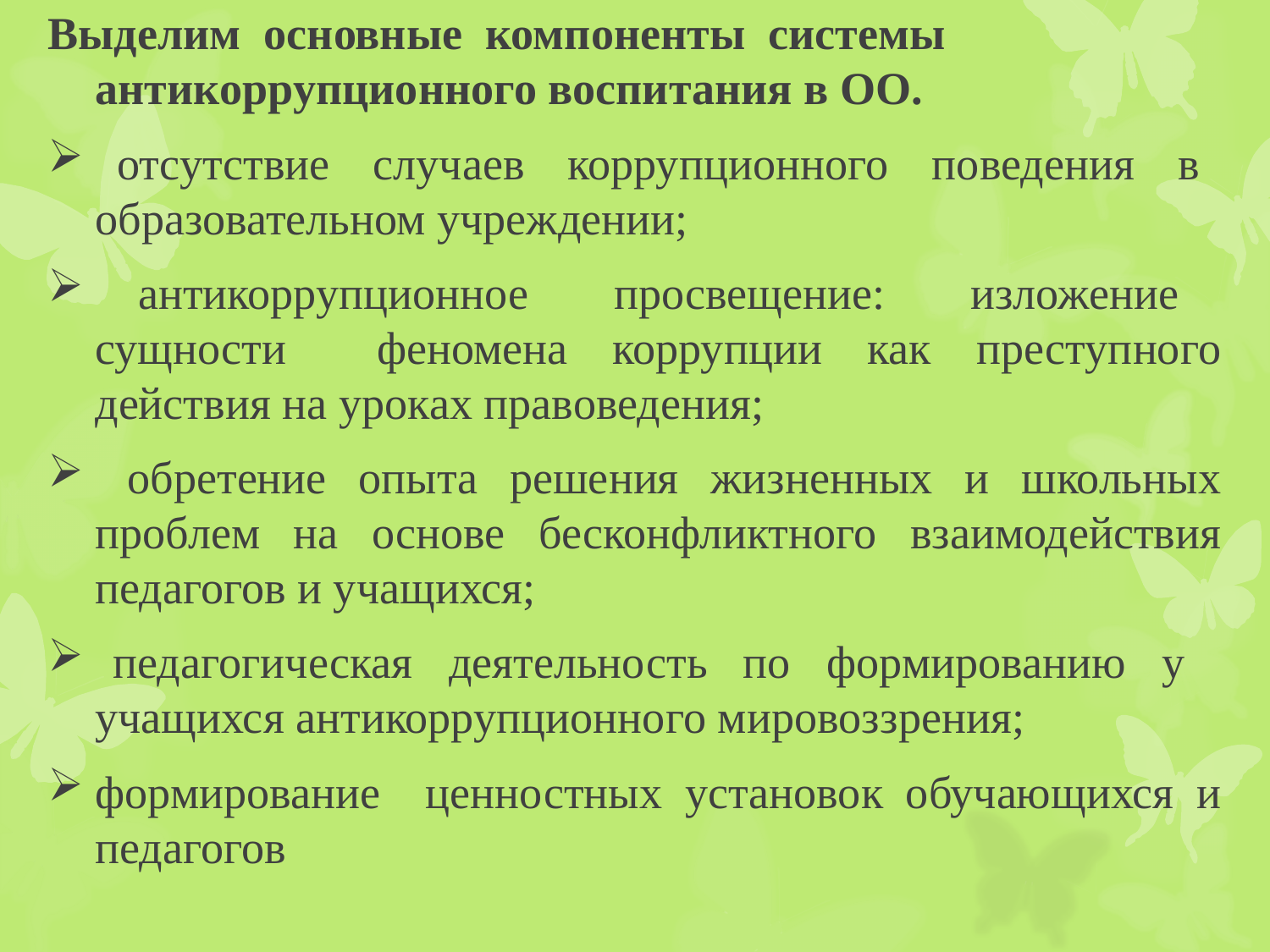

Выделим  основные  компоненты  системы  антикоррупционного воспитания в ОО.
 отсутствие  случаев  коррупционного  поведения  в  образовательном учреждении;
 антикоррупционное  просвещение:  изложение  сущности  феномена коррупции как преступного действия на уроках правоведения;
 обретение опыта решения жизненных и школьных проблем на основе бесконфликтного взаимодействия педагогов и учащихся;
 педагогическая  деятельность  по  формированию  у   учащихся антикоррупционного мировоззрения;
формирование  ценностных установок обучающихся и педагогов